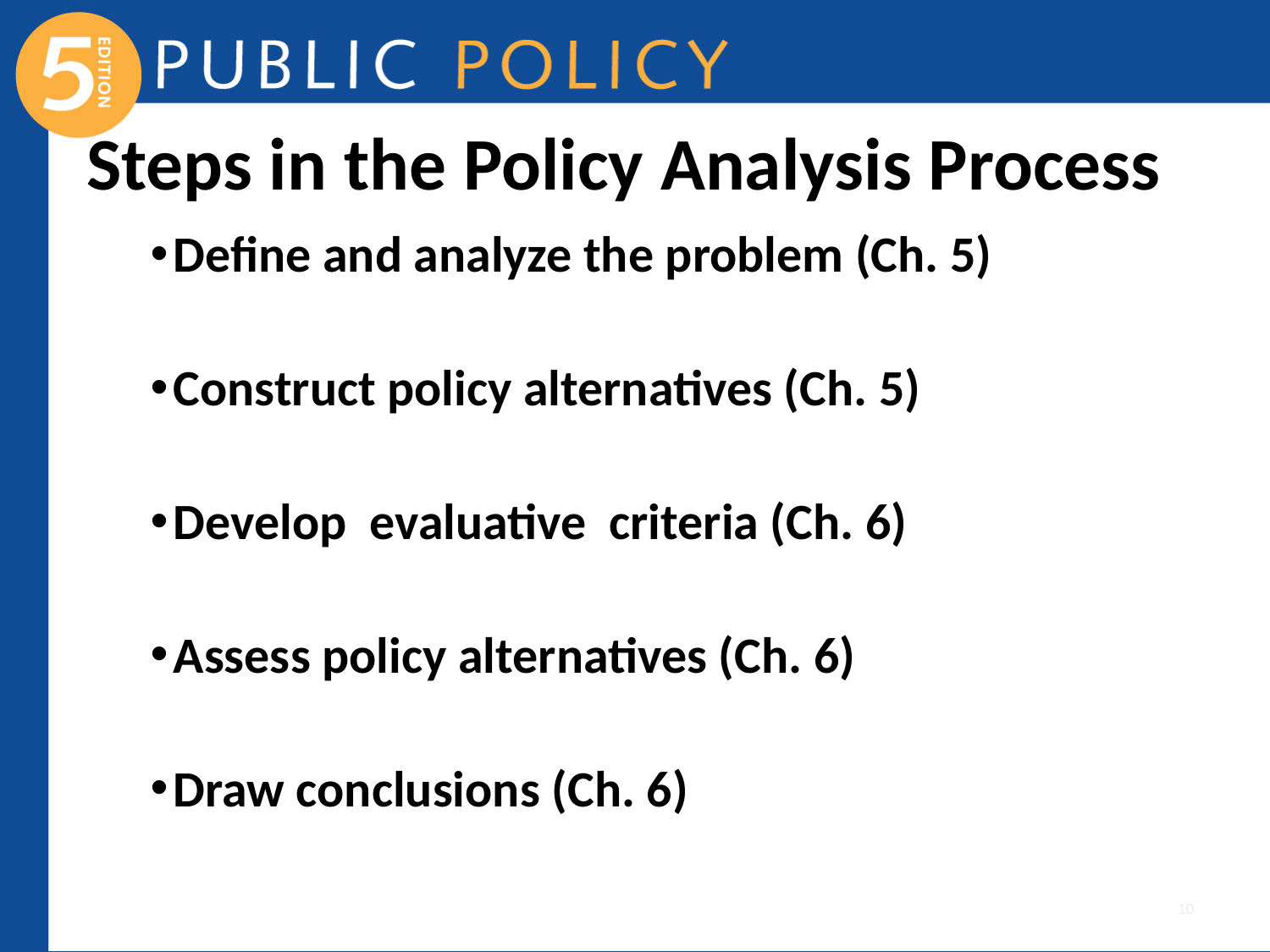

# Steps in the Policy Analysis Process
Define and analyze the problem (Ch. 5)

Construct policy alternatives (Ch. 5)

Develop  evaluative  criteria (Ch. 6)

Assess policy alternatives (Ch. 6)

Draw conclusions (Ch. 6)
10